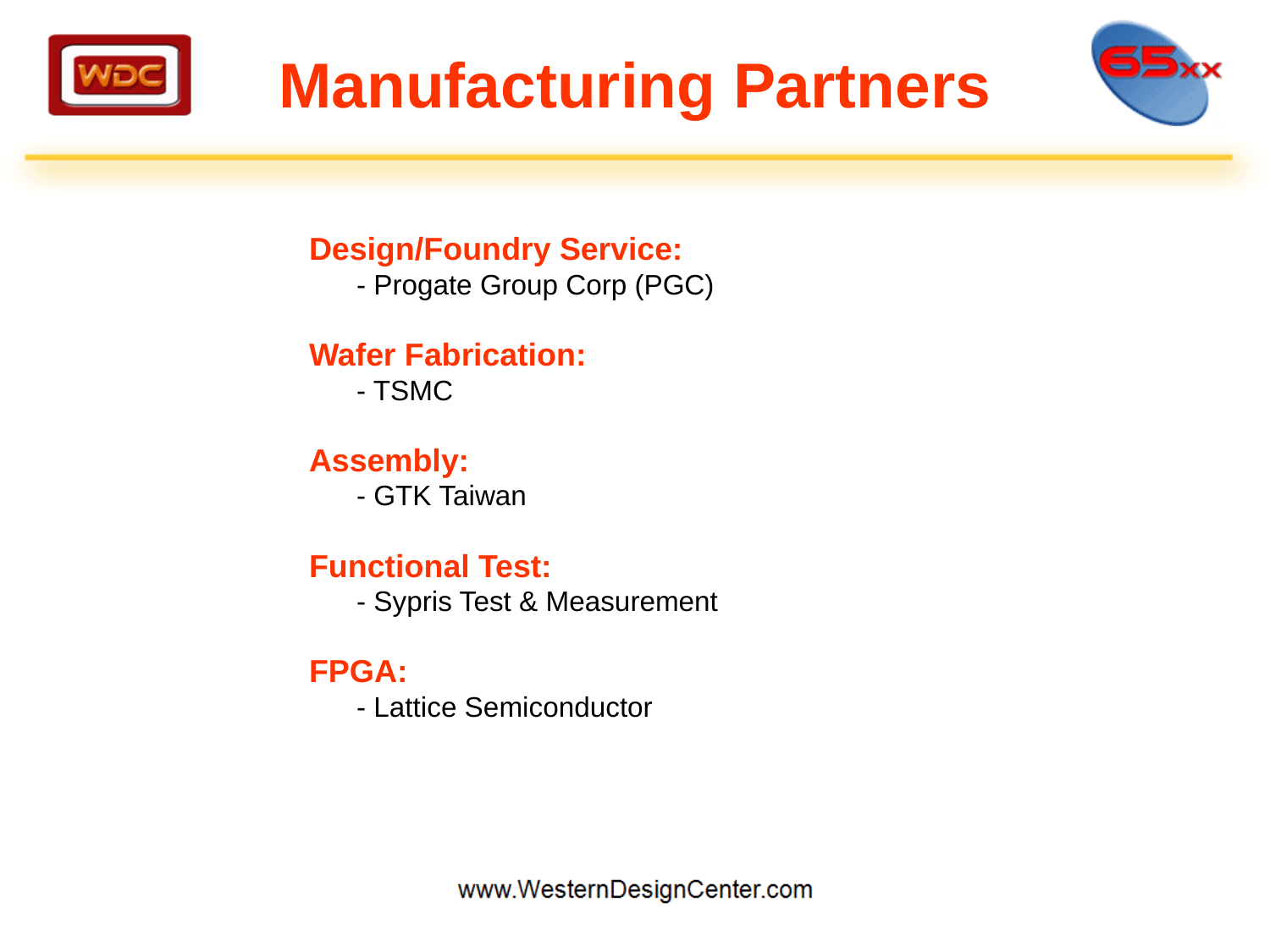

Manufacturing Partners
Design/Foundry Service:
	- Progate Group Corp (PGC)

Wafer Fabrication:
	- TSMC

Assembly:
	- GTK Taiwan

Functional Test:
	- Sypris Test & Measurement

FPGA:
	- Lattice Semiconductor